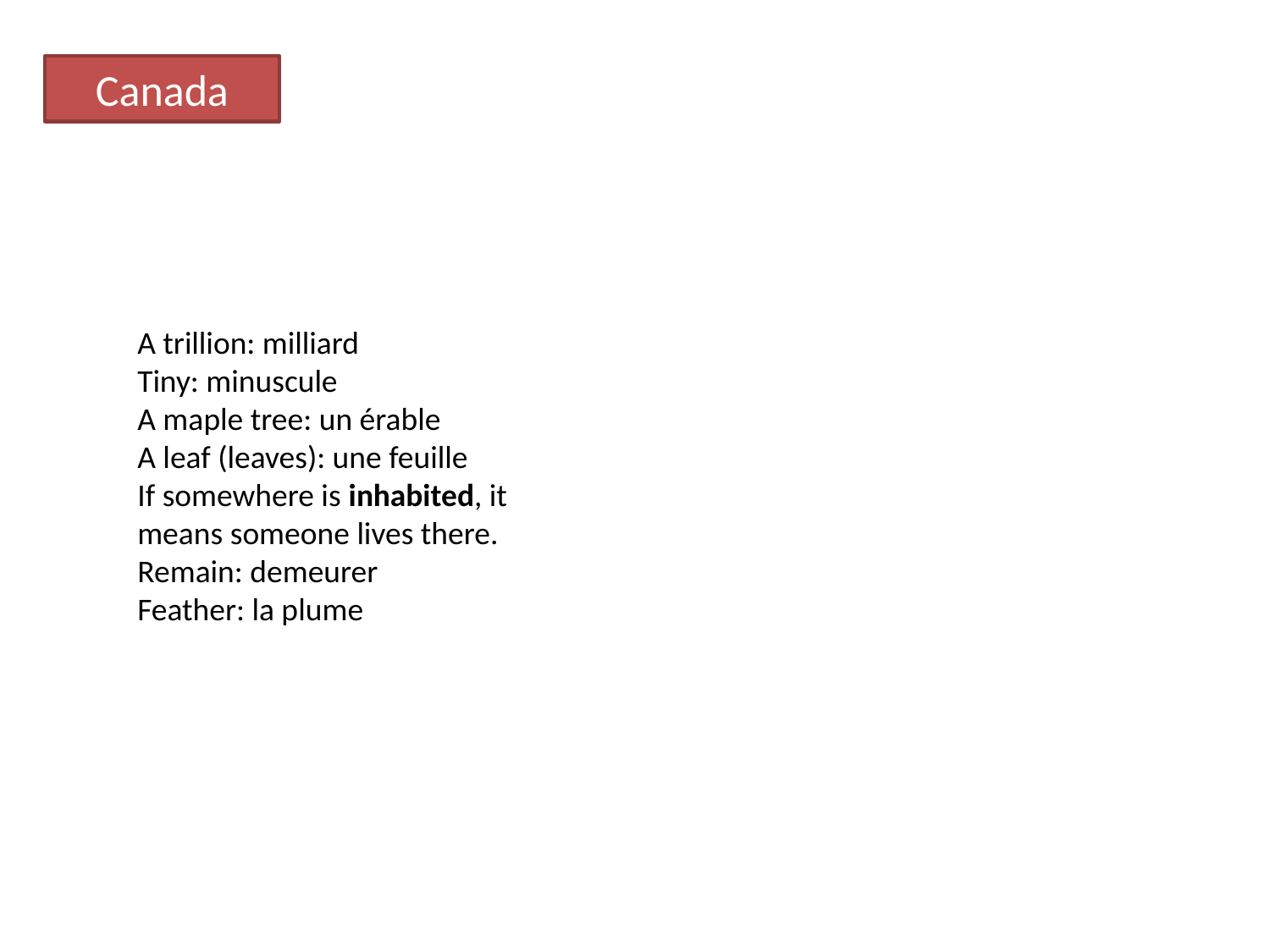

Canada
A trillion: milliard
Tiny: minuscule
A maple tree: un érable
A leaf (leaves): une feuille
If somewhere is inhabited, it means someone lives there.
Remain: demeurer
Feather: la plume